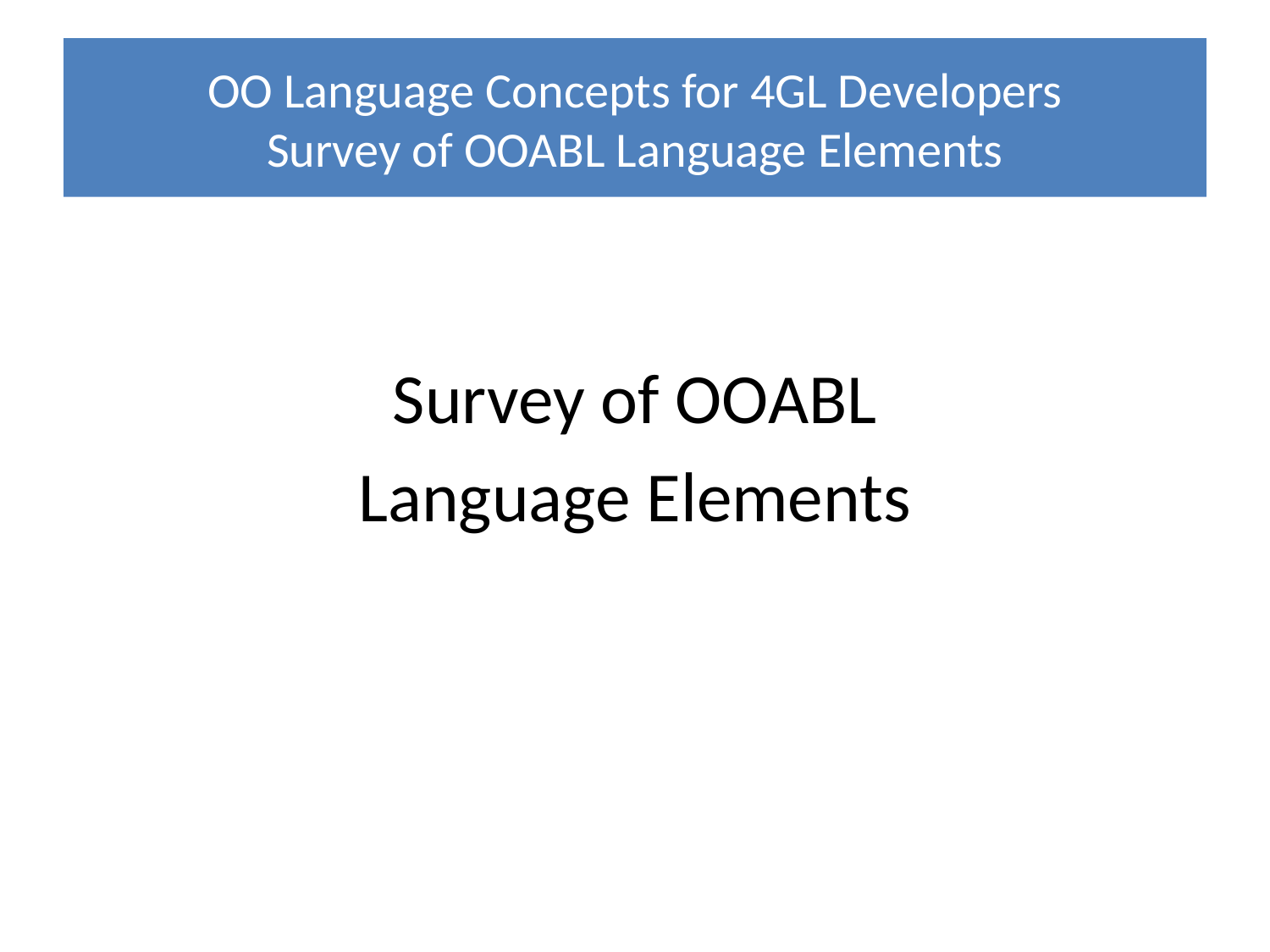

# OO Language Concepts for 4GL Developers Survey of OOABL Language Elements

Survey of OOABL
Language Elements